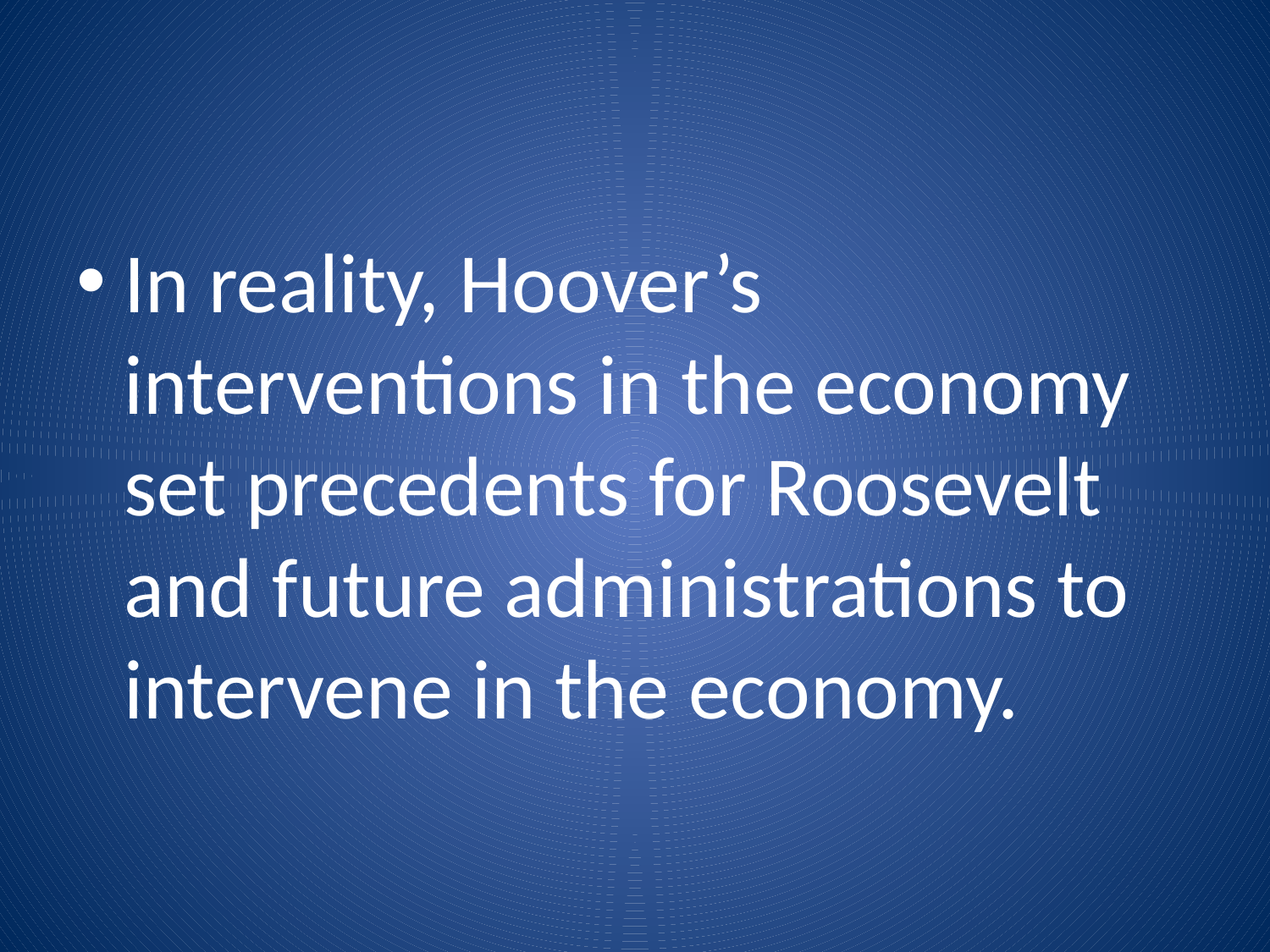

#
In reality, Hoover’s interventions in the economy set precedents for Roosevelt and future administrations to intervene in the economy.